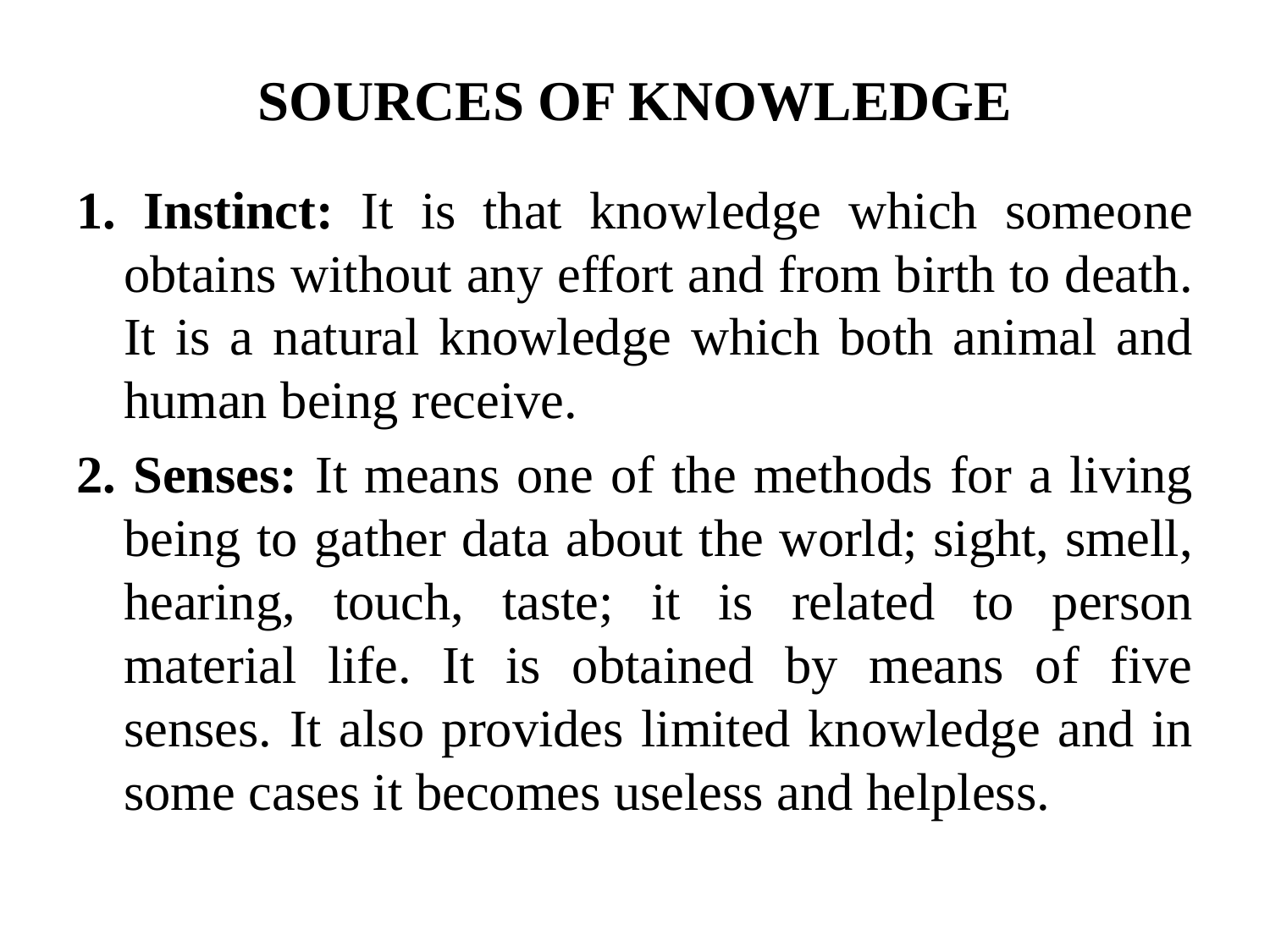

# SOURCES OF KNOWLEDGE
1. Instinct: It is that knowledge which someone obtains without any effort and from birth to death. It is a natural knowledge which both animal and human being receive.
2. Senses: It means one of the methods for a living being to gather data about the world; sight, smell, hearing, touch, taste; it is related to person material life. It is obtained by means of five senses. It also provides limited knowledge and in some cases it becomes useless and helpless.